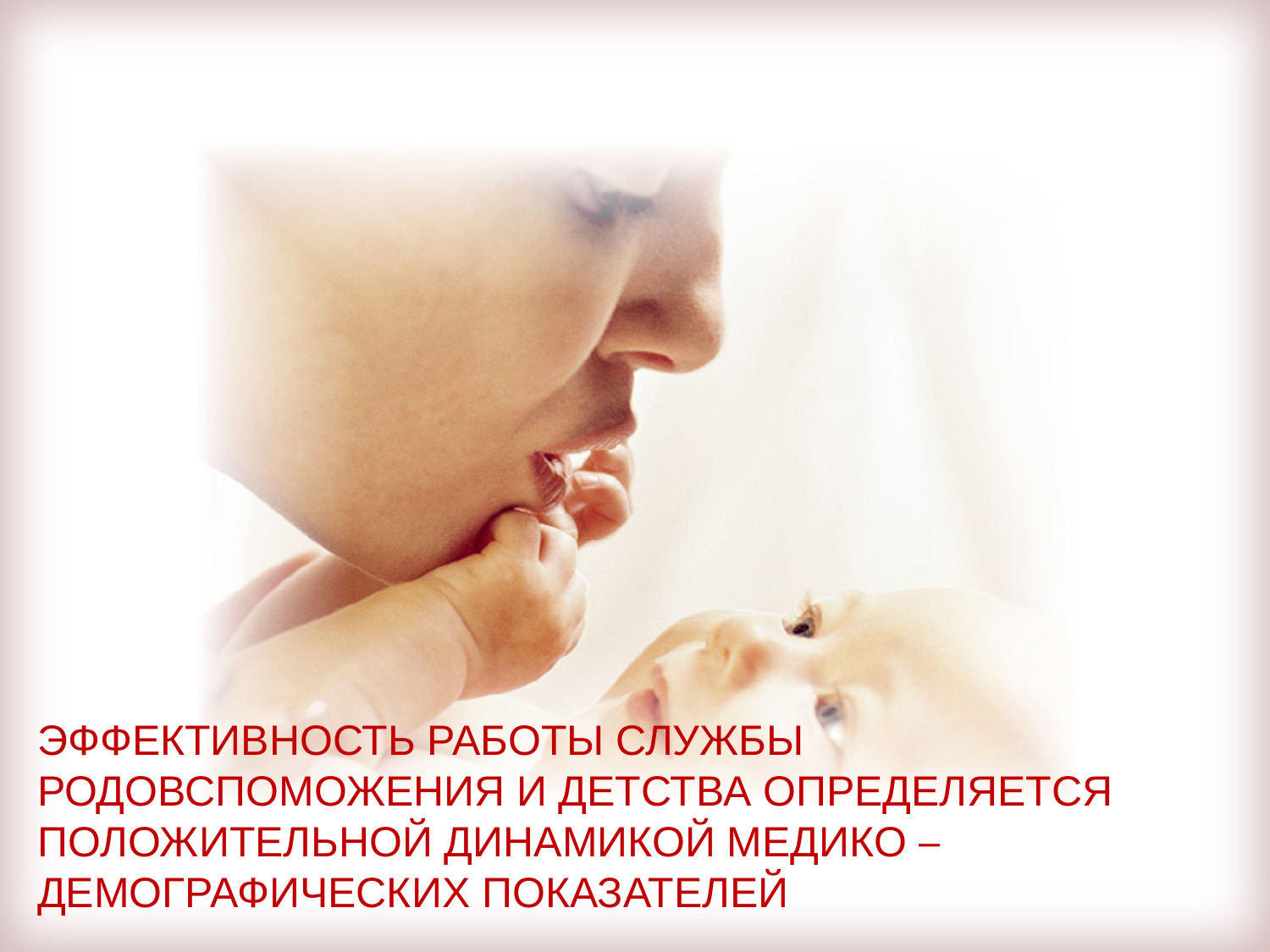

# эффективность работы службы родовспоможения и детства определяется положительной динамикой медико – демографических показателей